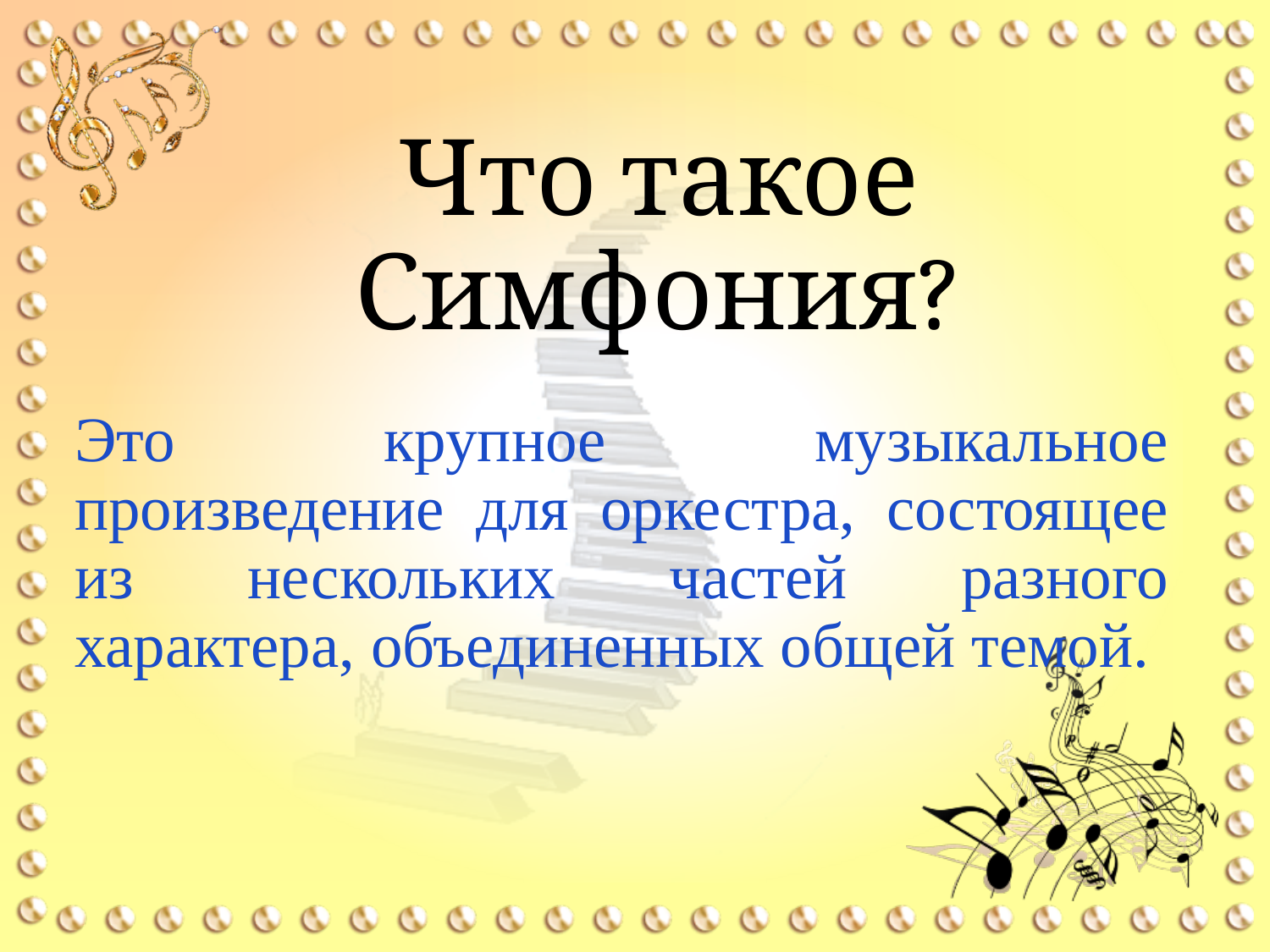

# Что такое Симфония?
Это крупное музыкальное произведение для оркестра, состоящее из нескольких частей разного характера, объединенных общей темой.